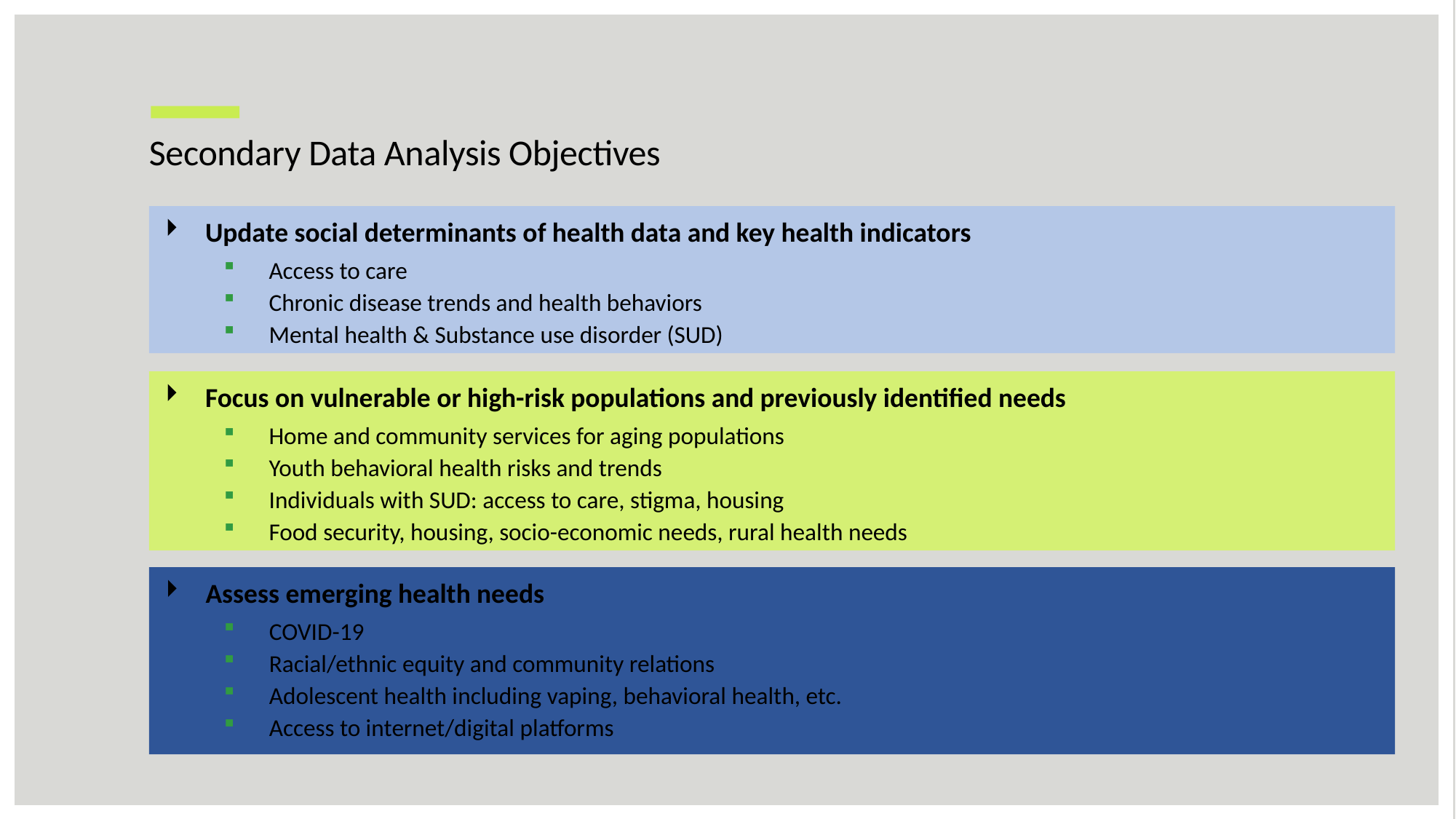

# Secondary Data Analysis Objectives
Update social determinants of health data and key health indicators
Access to care
Chronic disease trends and health behaviors
Mental health & Substance use disorder (SUD)
Focus on vulnerable or high-risk populations and previously identified needs
Home and community services for aging populations
Youth behavioral health risks and trends
Individuals with SUD: access to care, stigma, housing
Food security, housing, socio-economic needs, rural health needs
Assess emerging health needs
COVID-19
Racial/ethnic equity and community relations
Adolescent health including vaping, behavioral health, etc.
Access to internet/digital platforms